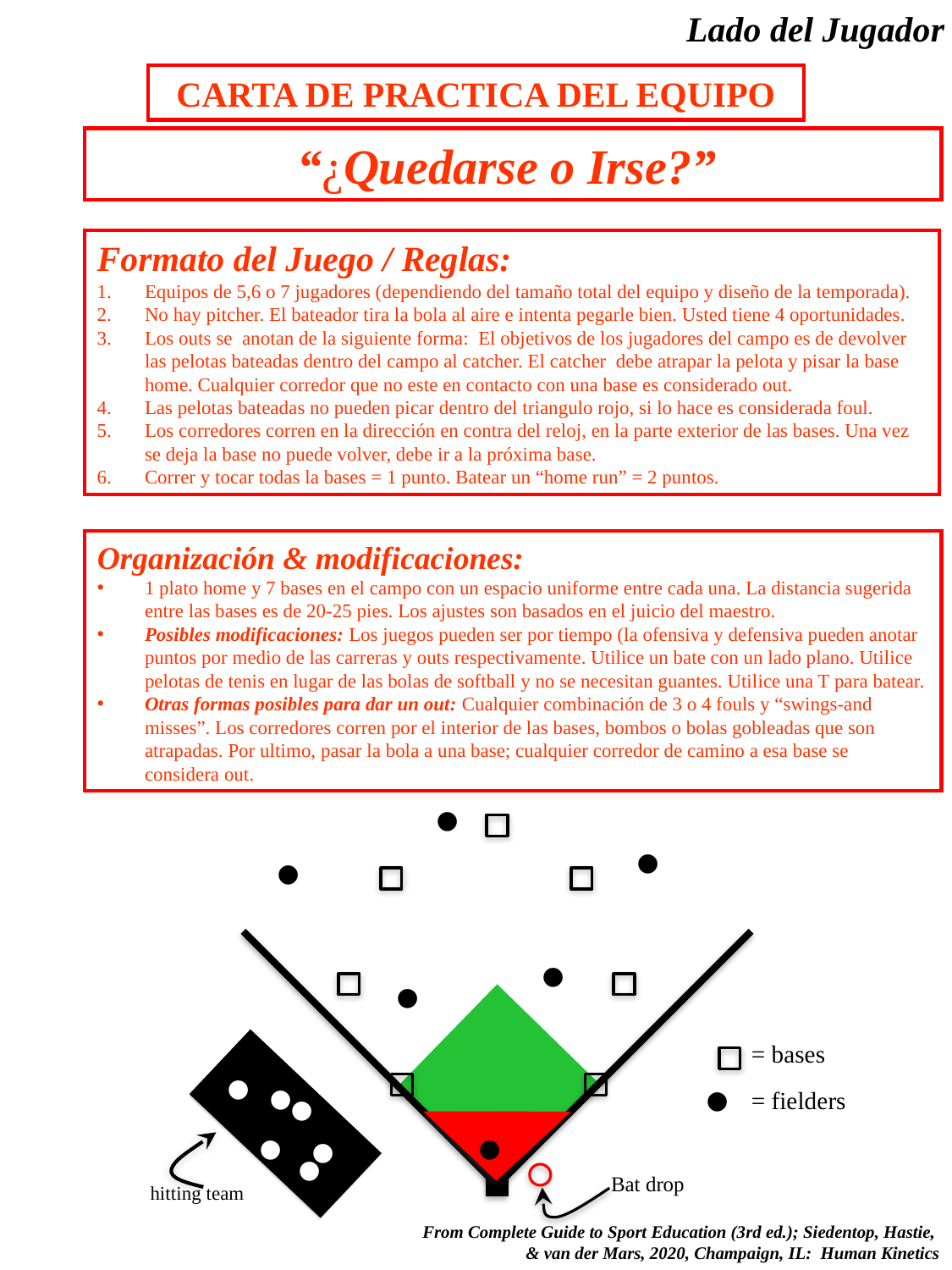

Lado del Jugador
CARTA DE PRACTICA DEL EQUIPO
“¿Quedarse o Irse?”
Formato del Juego / Reglas:
Equipos de 5,6 o 7 jugadores (dependiendo del tamaño total del equipo y diseño de la temporada).
No hay pitcher. El bateador tira la bola al aire e intenta pegarle bien. Usted tiene 4 oportunidades.
Los outs se  anotan de la siguiente forma:  El objetivos de los jugadores del campo es de devolver las pelotas bateadas dentro del campo al catcher. El catcher  debe atrapar la pelota y pisar la base home. Cualquier corredor que no este en contacto con una base es considerado out.
Las pelotas bateadas no pueden picar dentro del triangulo rojo, si lo hace es considerada foul.
Los corredores corren en la dirección en contra del reloj, en la parte exterior de las bases. Una vez se deja la base no puede volver, debe ir a la próxima base.
Correr y tocar todas la bases = 1 punto. Batear un “home run” = 2 puntos.
Organización & modificaciones:
1 plato home y 7 bases en el campo con un espacio uniforme entre cada una. La distancia sugerida entre las bases es de 20-25 pies. Los ajustes son basados en el juicio del maestro.
Posibles modificaciones: Los juegos pueden ser por tiempo (la ofensiva y defensiva pueden anotar puntos por medio de las carreras y outs respectivamente. Utilice un bate con un lado plano. Utilice pelotas de tenis en lugar de las bolas de softball y no se necesitan guantes. Utilice una T para batear.
Otras formas posibles para dar un out: Cualquier combinación de 3 o 4 fouls y “swings-and misses”. Los corredores corren por el interior de las bases, bombos o bolas gobleadas que son atrapadas. Por ultimo, pasar la bola a una base; cualquier corredor de camino a esa base se considera out.

= bases

= fielders

Bat drop
hitting team

 From Complete Guide to Sport Education (3rd ed.); Siedentop, Hastie,
& van der Mars, 2020, Champaign, IL:  Human Kinetics